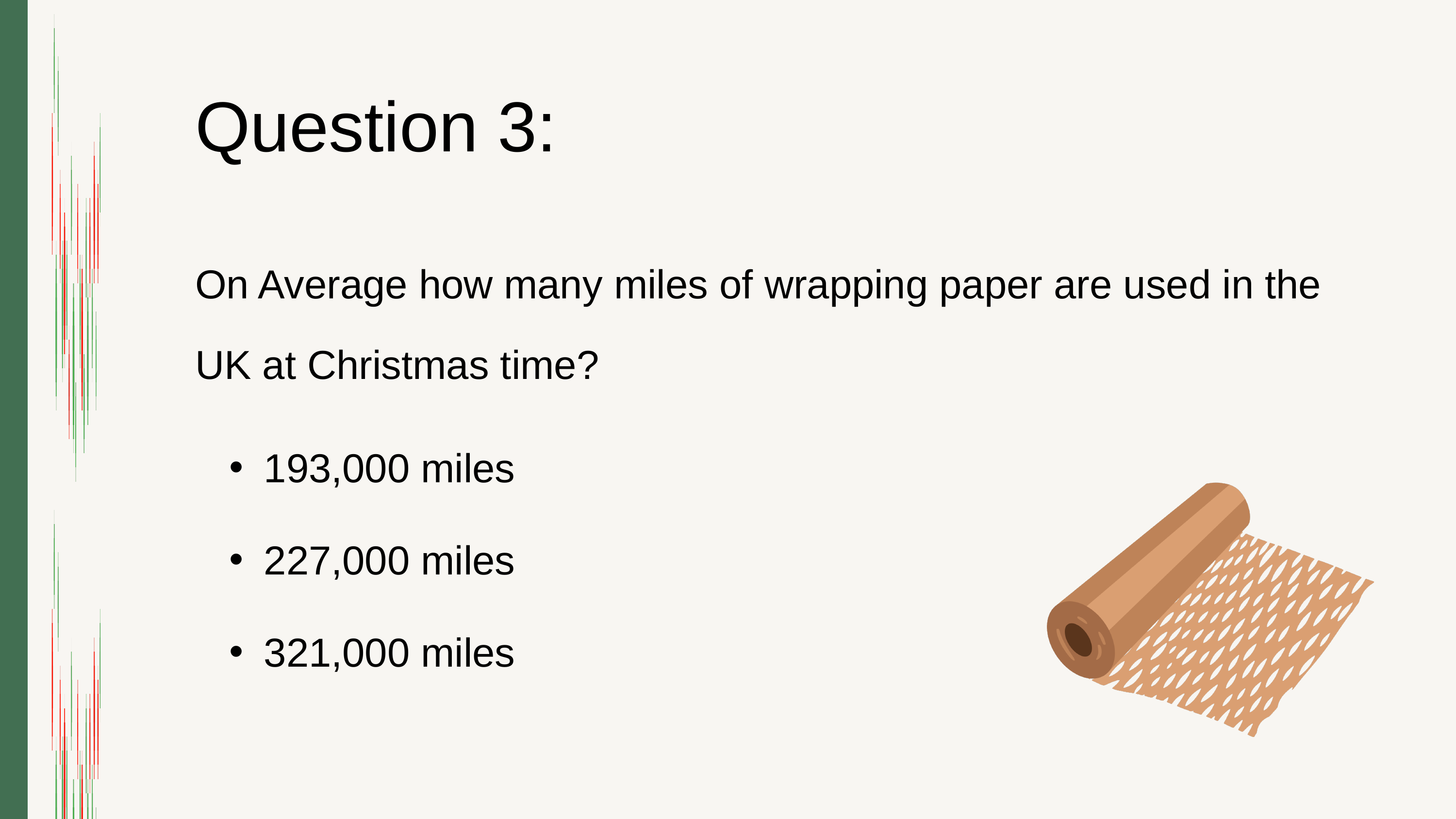

Question 3:

On Average how many miles of wrapping paper are used in the UK at Christmas time?

193,000 miles
227,000 miles
321,000 miles